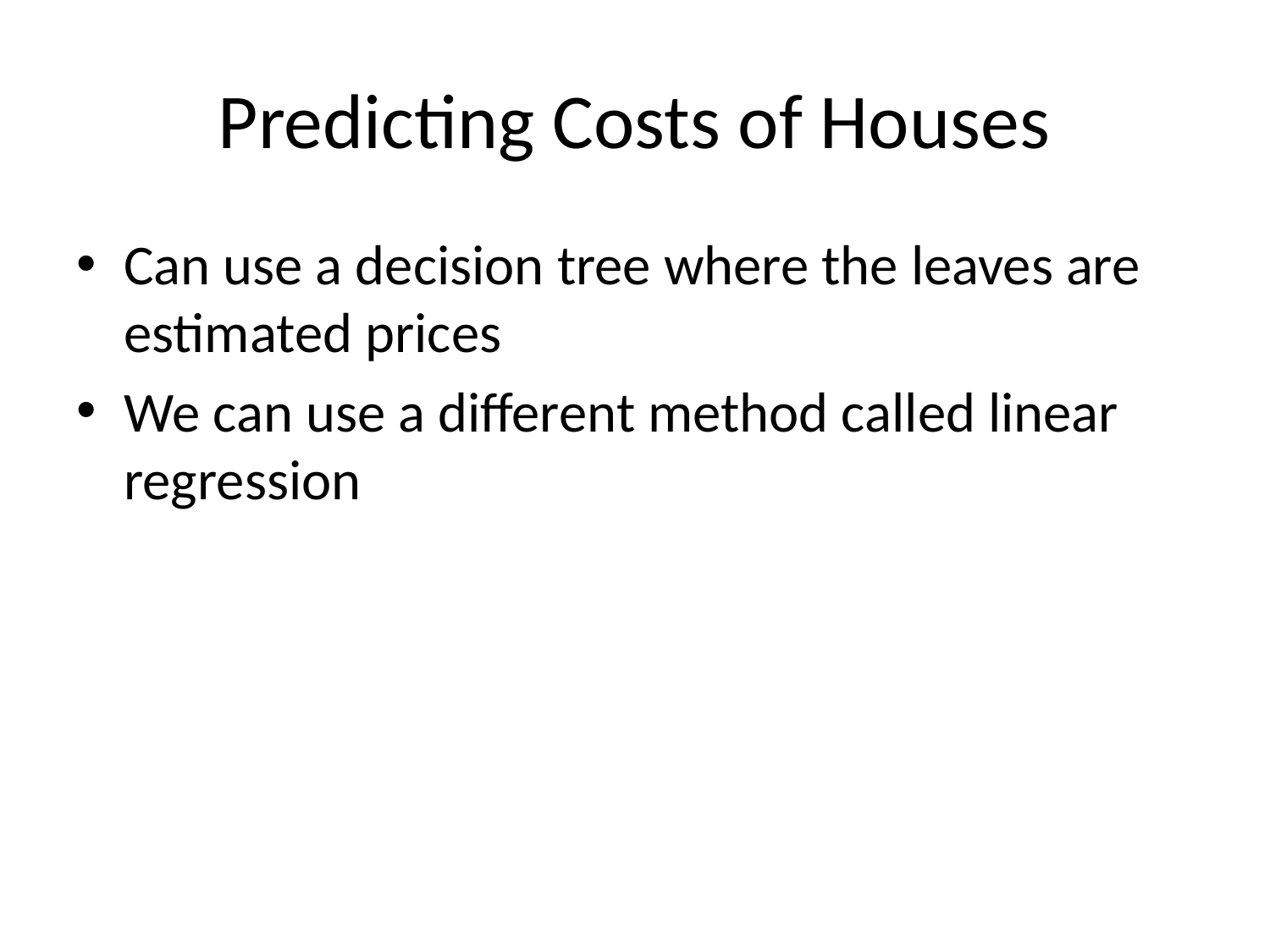

# Predicting Costs of Houses
Can use a decision tree where the leaves are estimated prices
We can use a different method called linear regression